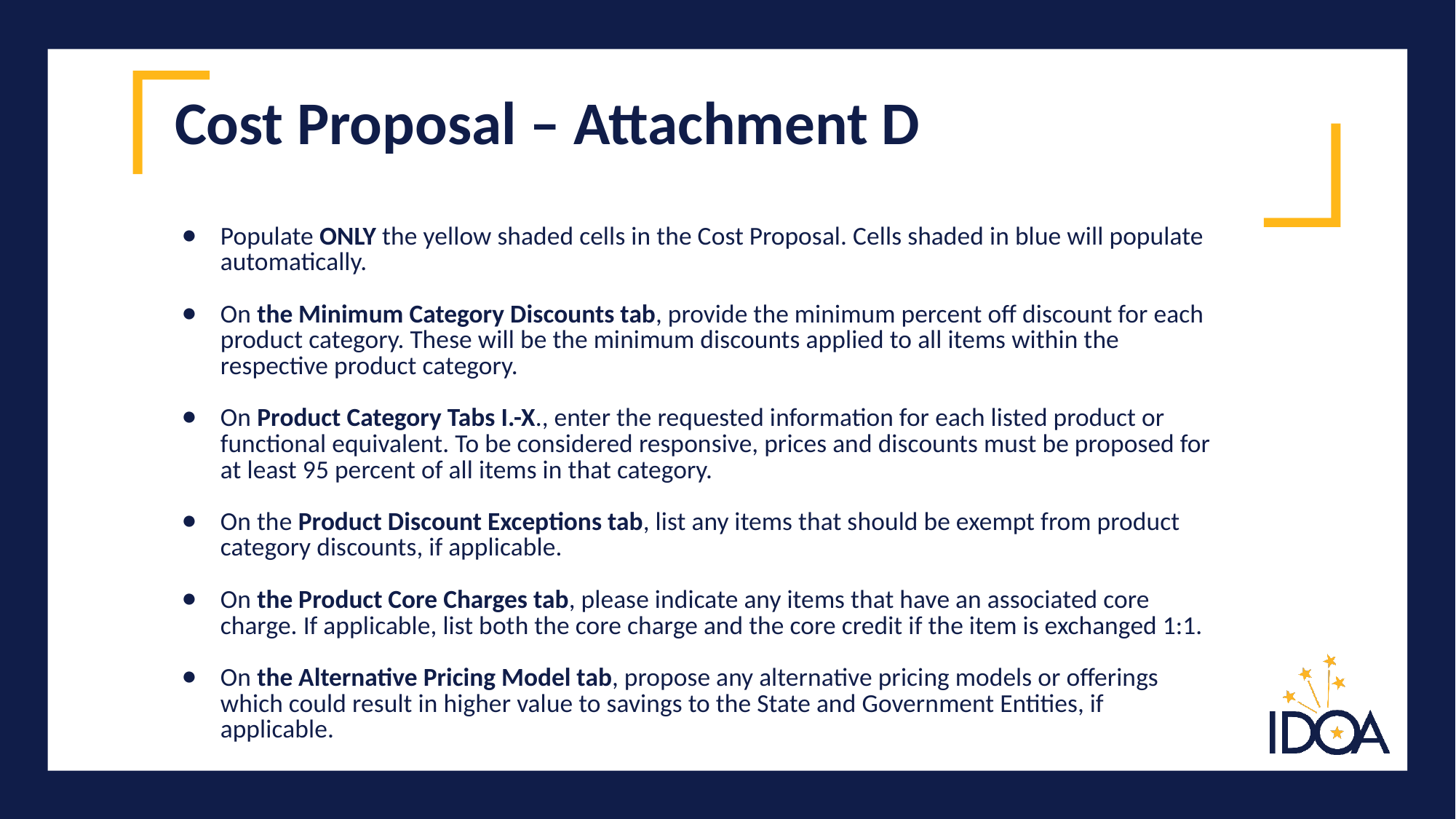

# Cost Proposal – Attachment D
Populate ONLY the yellow shaded cells in the Cost Proposal. Cells shaded in blue will populate automatically.

On the Minimum Category Discounts tab, provide the minimum percent off discount for each product category. These will be the minimum discounts applied to all items within the respective product category.

On Product Category Tabs I.-X., enter the requested information for each listed product or functional equivalent. To be considered responsive, prices and discounts must be proposed for at least 95 percent of all items in that category.

On the Product Discount Exceptions tab, list any items that should be exempt from product category discounts, if applicable.

On the Product Core Charges tab, please indicate any items that have an associated core charge. If applicable, list both the core charge and the core credit if the item is exchanged 1:1.

On the Alternative Pricing Model tab, propose any alternative pricing models or offerings which could result in higher value to savings to the State and Government Entities, if applicable.